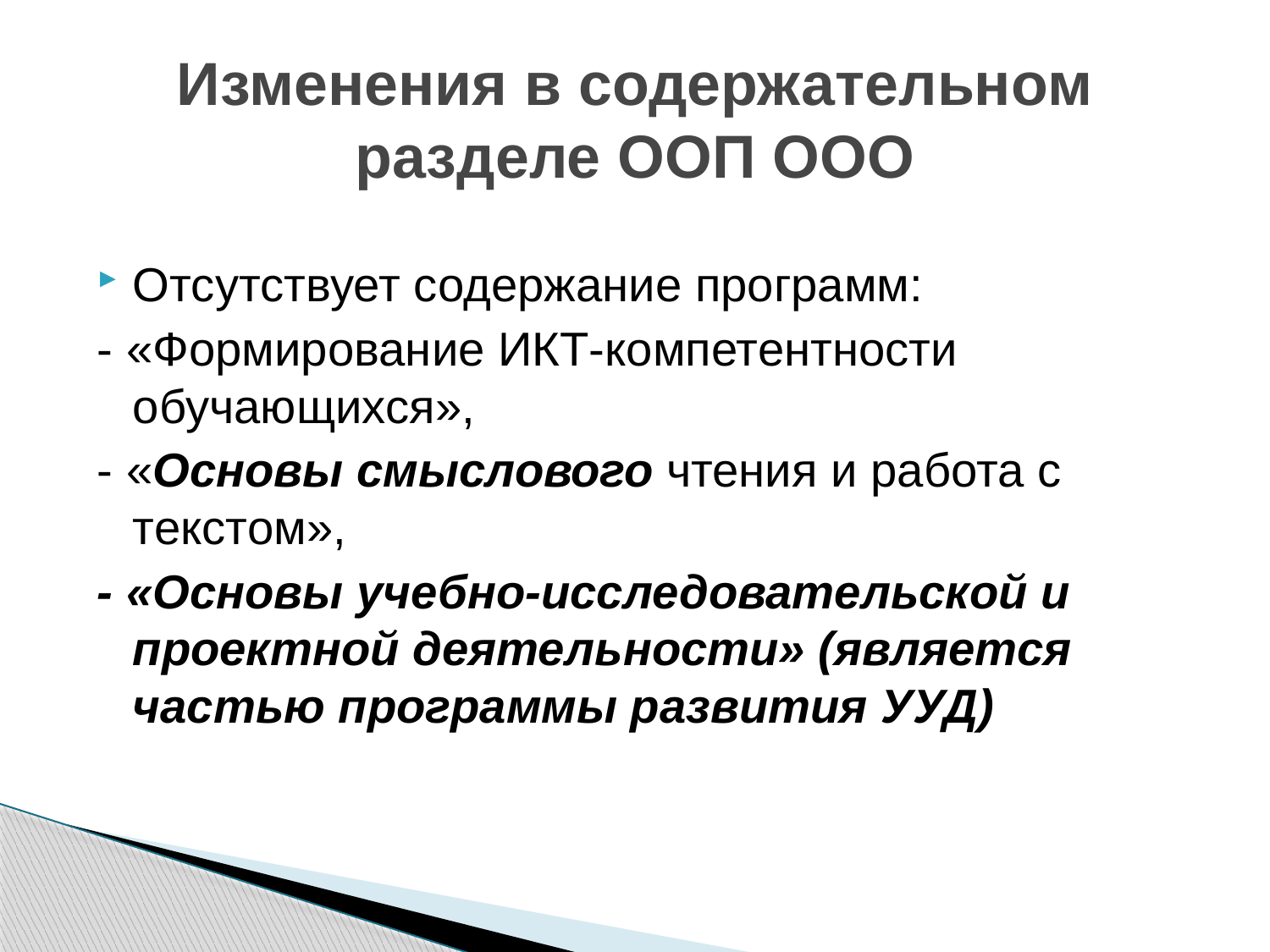

# Изменения в содержательном разделе ООП ООО
Отсутствует содержание программ:
- «Формирование ИКТ-компетентности обучающихся»,
- «Основы смыслового чтения и работа с текстом»,
- «Основы учебно-исследовательской и проектной деятельности» (является частью программы развития УУД)